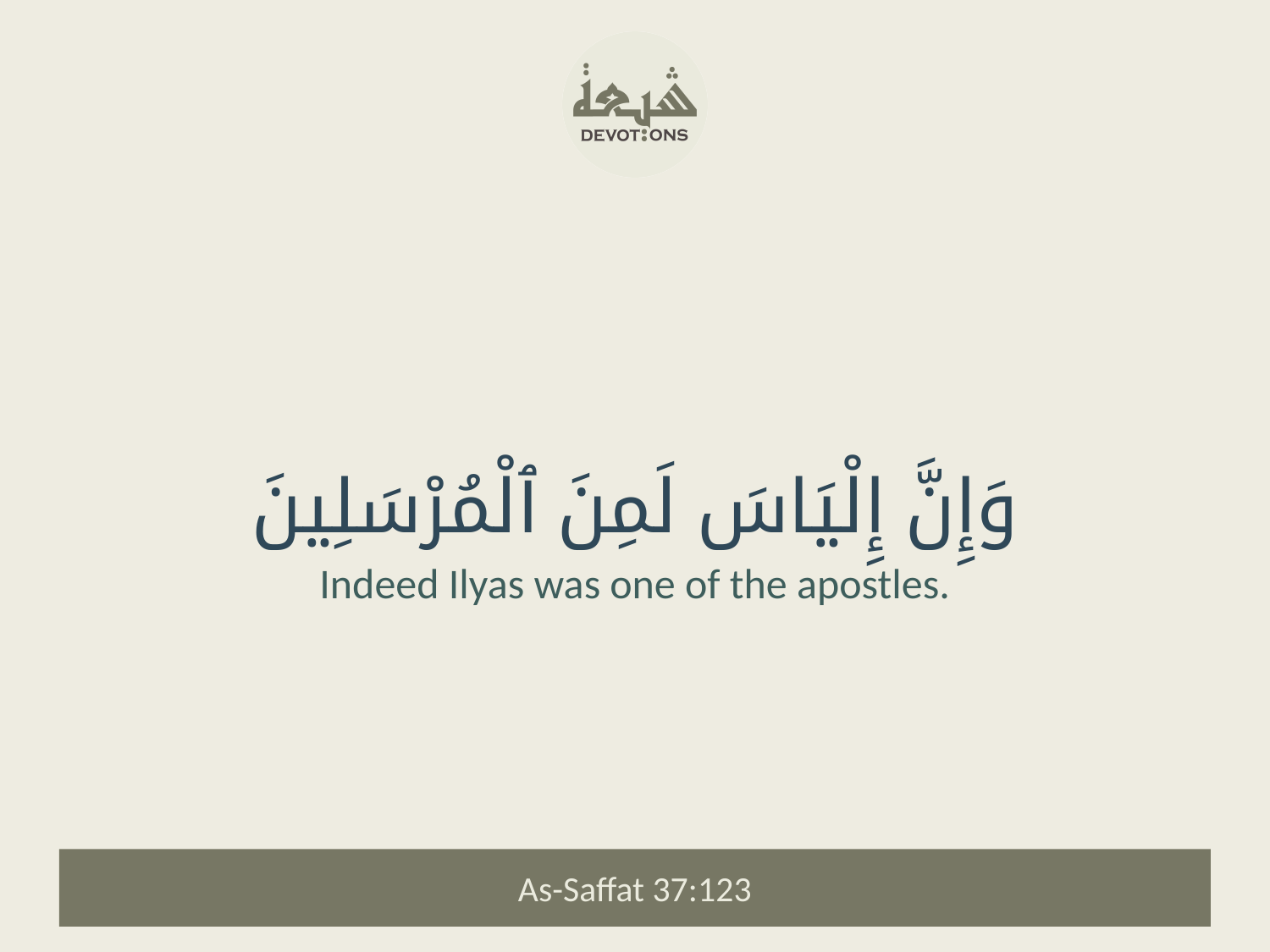

وَإِنَّ إِلْيَاسَ لَمِنَ ٱلْمُرْسَلِينَ
Indeed Ilyas was one of the apostles.
As-Saffat 37:123